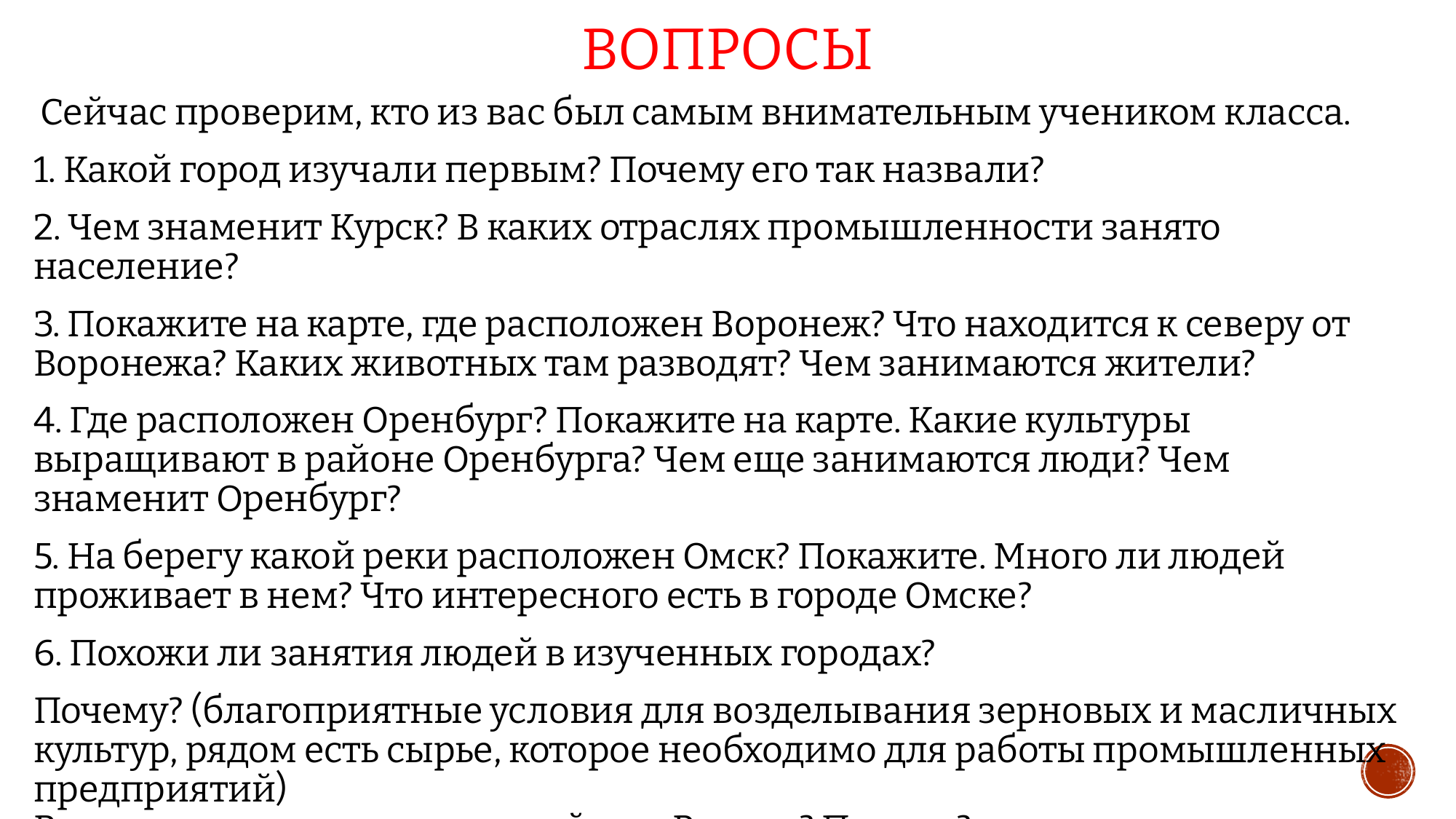

# вопросы
 Сейчас проверим, кто из вас был самым внимательным учеником класса.
1. Какой город изучали первым? Почему его так назвали?
2. Чем знаменит Курск? В каких отраслях промышленности занято население?
3. Покажите на карте, где расположен Воронеж? Что находится к северу от Воронежа? Каких животных там разводят? Чем занимаются жители?
4. Где расположен Оренбург? Покажите на карте. Какие культуры выращивают в районе Оренбурга? Чем еще занимаются люди? Чем знаменит Оренбург?
5. На берегу какой реки расположен Омск? Покажите. Много ли людей проживает в нем? Что интересного есть в городе Омске?
6. Похожи ли занятия людей в изученных городах?
Почему? (благоприятные условия для возделывания зерновых и масличных культур, рядом есть сырье, которое необходимо для работы промышленных предприятий)
Важны ли эти города для хозяйства России? Почему?